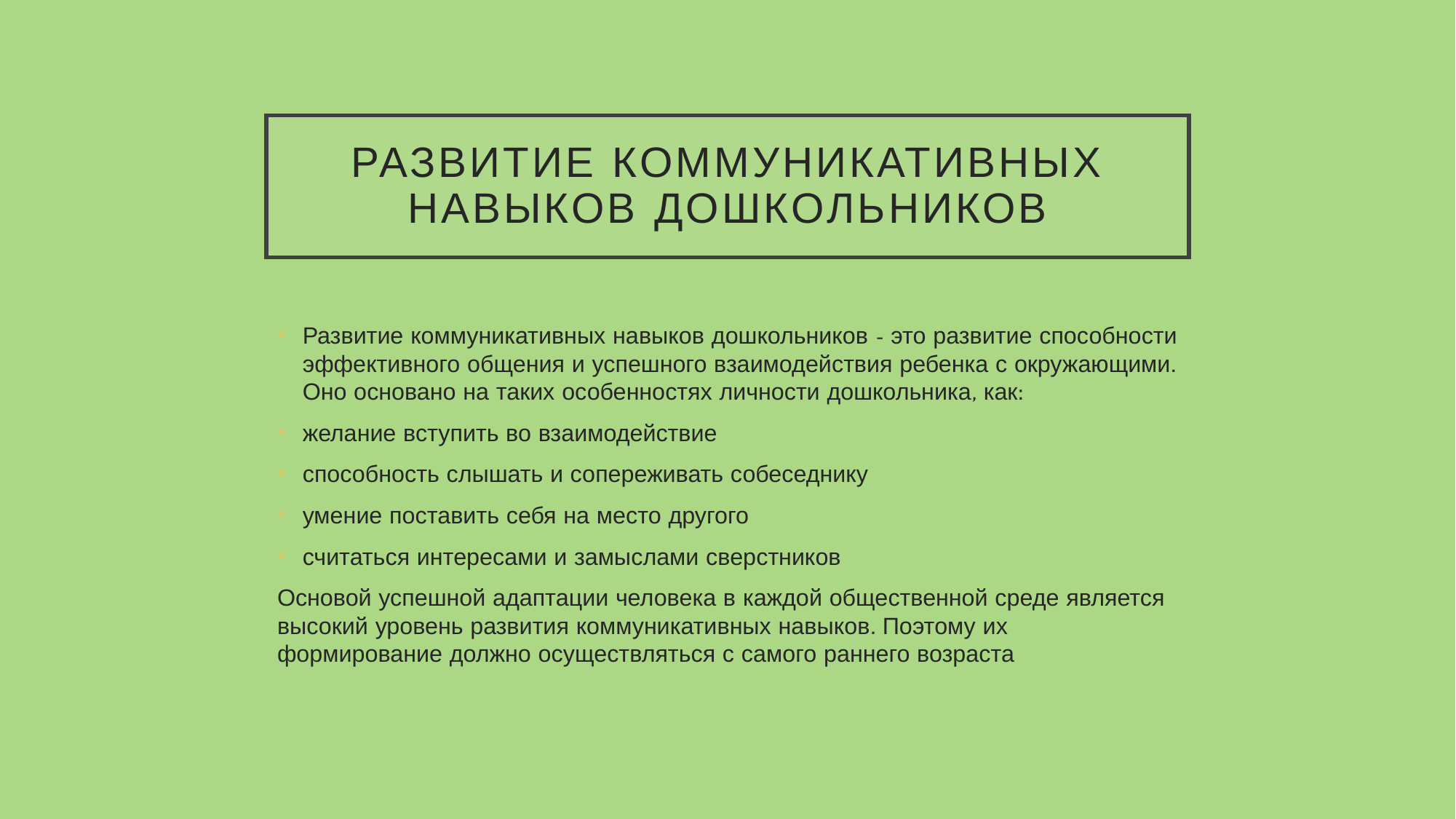

# Развитие коммуникативных навыков дошкольников
Развитие коммуникативных навыков дошкольников - это развитие способности эффективного общения и успешного взаимодействия ребенка с окружающими. Оно основано на таких особенностях личности дошкольника, как:
желание вступить во взаимодействие
способность слышать и сопереживать собеседнику
умение поставить себя на место другого
считаться интересами и замыслами сверстников
Основой успешной адаптации человека в каждой общественной среде является высокий уровень развития коммуникативных навыков. Поэтому их формирование должно осуществляться с самого раннего возраста